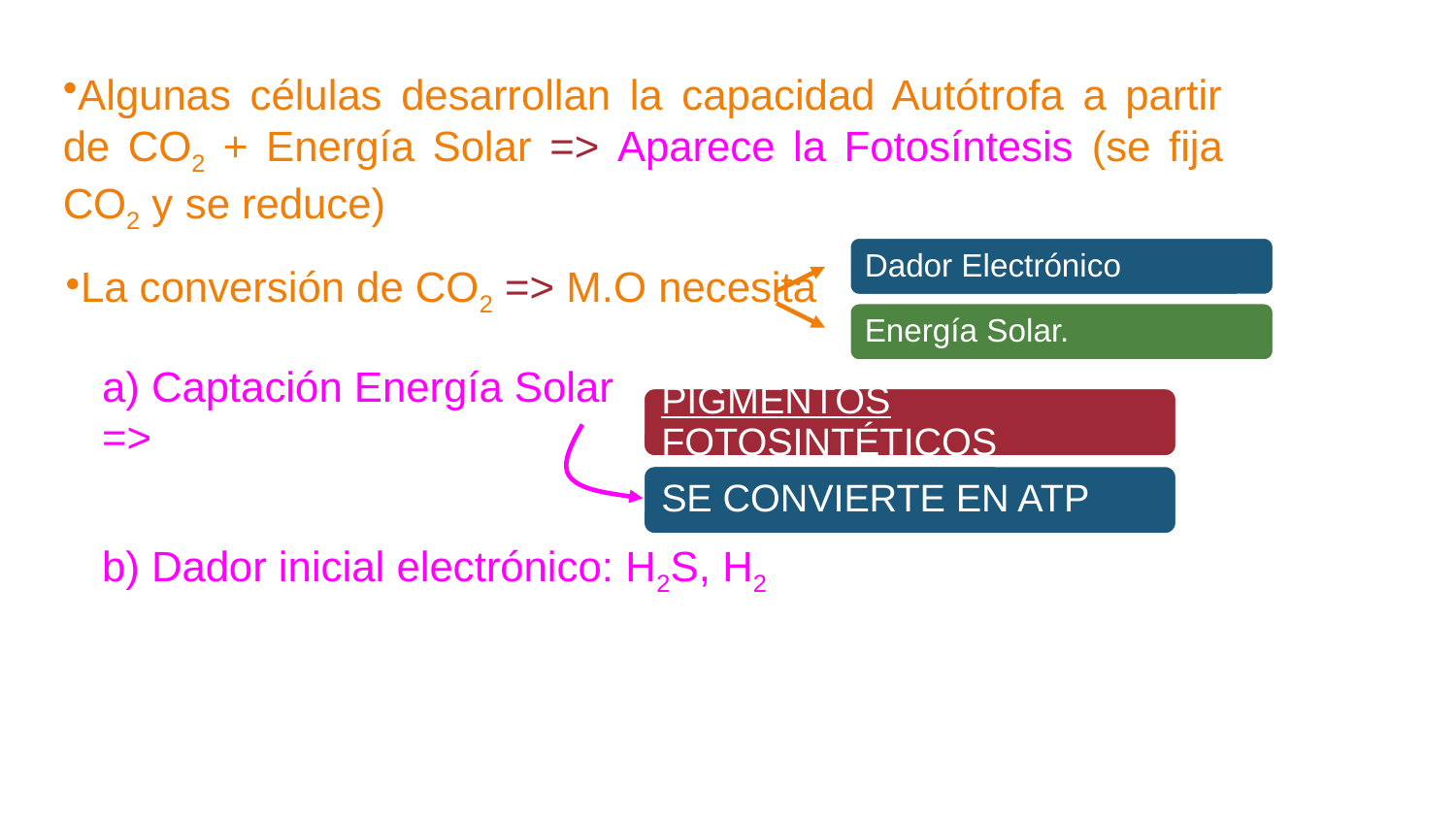

Algunas células desarrollan la capacidad Autótrofa a partir de CO2 + Energía Solar => Aparece la Fotosíntesis (se fija CO2 y se reduce)
Dador Electrónico
Energía Solar.
La conversión de CO2 => M.O necesita

a) Captación Energía Solar =>
PIGMENTOS FOTOSINTÉTICOS
SE CONVIERTE EN ATP

b) Dador inicial electrónico: H2S, H2